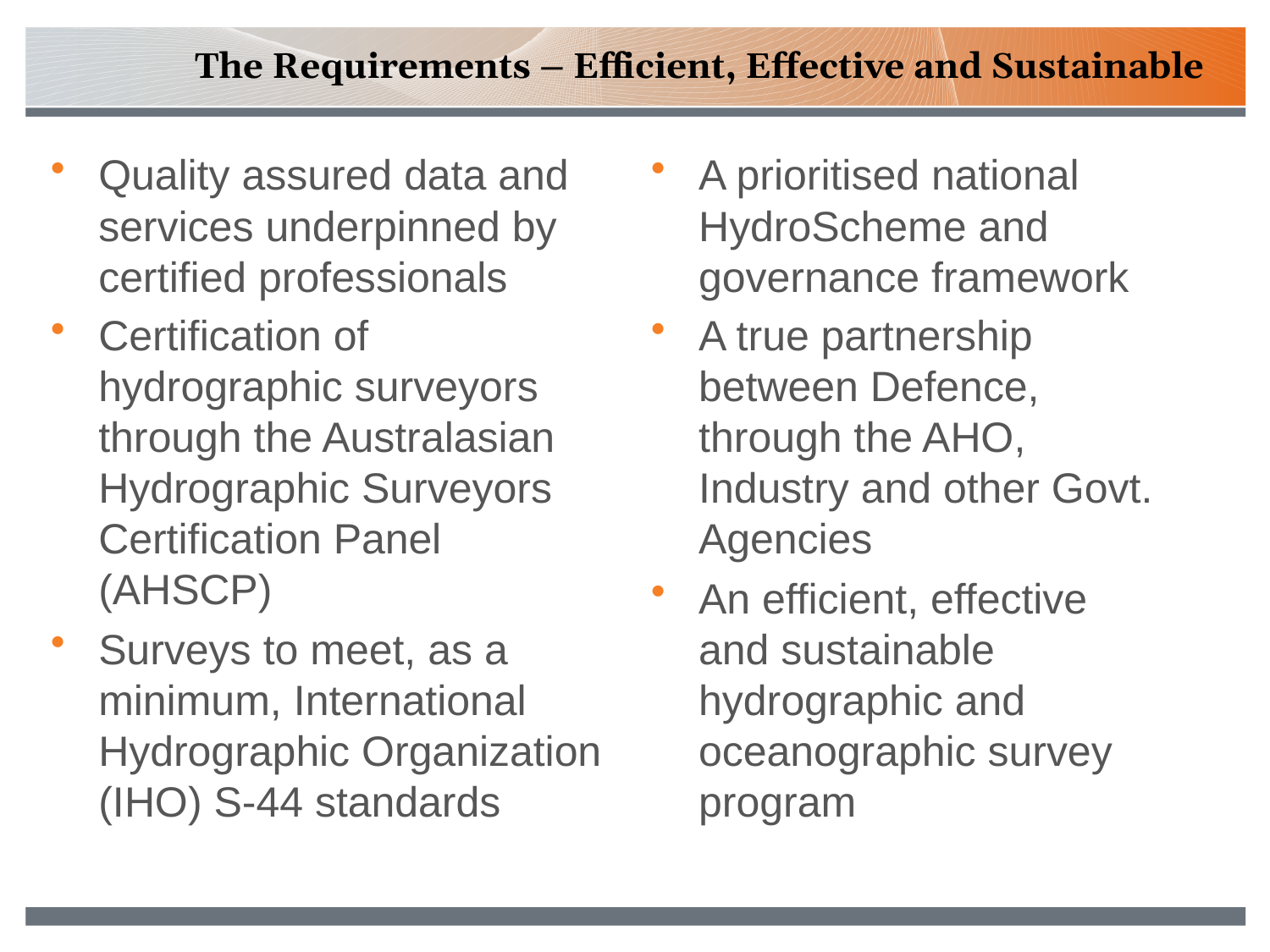

# The Requirements – Efficient, Effective and Sustainable
Quality assured data and services underpinned by certified professionals
Certification of hydrographic surveyors through the Australasian Hydrographic Surveyors Certification Panel (AHSCP)
Surveys to meet, as a minimum, International Hydrographic Organization (IHO) S-44 standards
A prioritised national HydroScheme and governance framework
A true partnership between Defence, through the AHO, Industry and other Govt. Agencies
An efficient, effective and sustainable hydrographic and oceanographic survey program